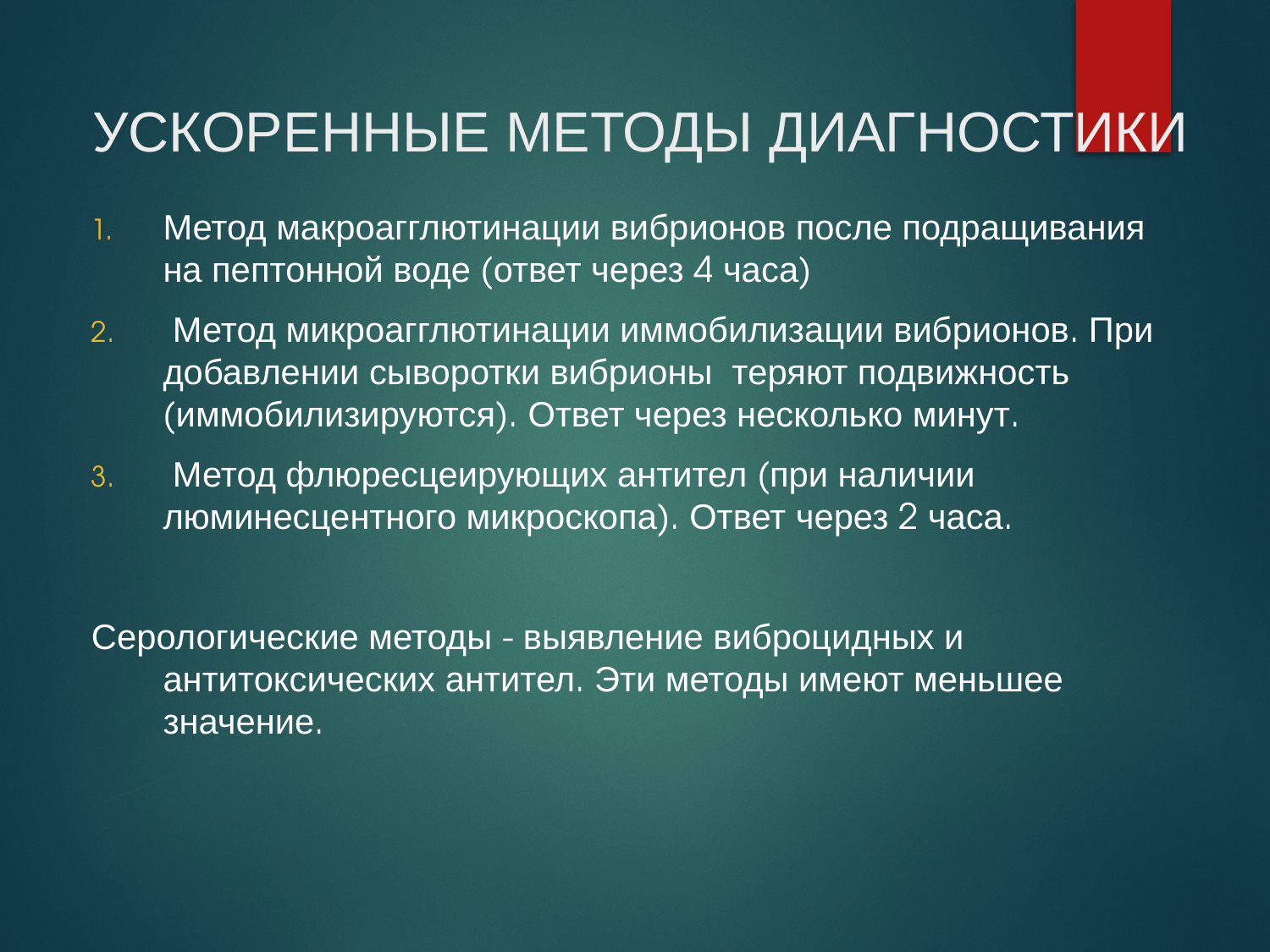

# УСКОРЕННЫЕ МЕТОДЫ ДИАГНОСТИКИ
Метод макроагглютинации вибрионов после подращивания на пептонной воде (ответ через 4 часа)
 Метод микроагглютинации иммобилизации вибрионов. При добавлении сыворотки вибрионы  теряют подвижность (иммобилизируются). Ответ через несколько минут.
 Метод флюресцеирующих антител (при наличии люминесцентного микроскопа). Ответ через 2 часа.

Серологические методы - выявление виброцидных и антитоксических антител. Эти методы имеют меньшее значение.